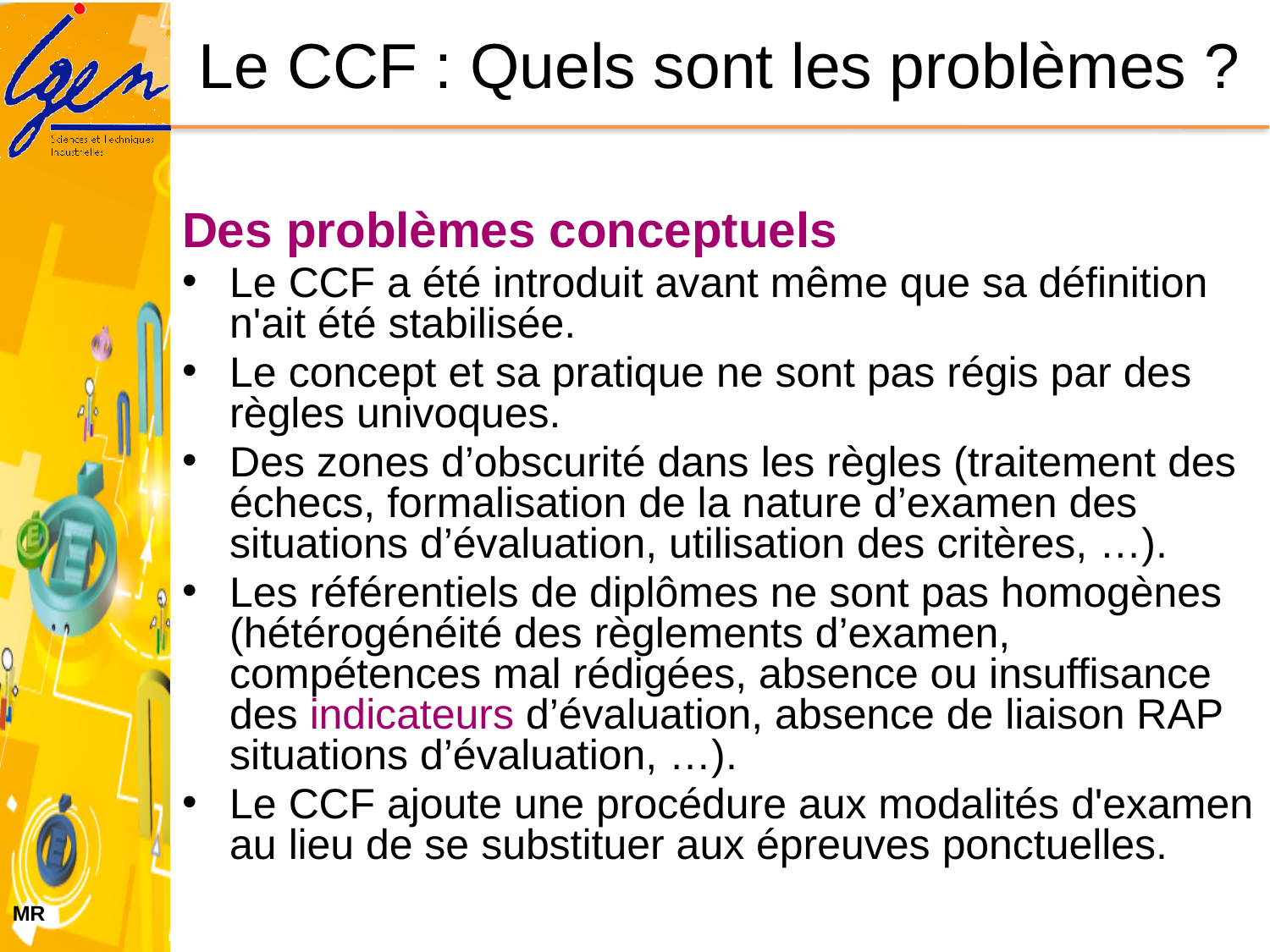

# Le CCF : Quels sont les problèmes ?
Des problèmes conceptuels
Le CCF a été introduit avant même que sa définition n'ait été stabilisée.
Le concept et sa pratique ne sont pas régis par des règles univoques.
Des zones d’obscurité dans les règles (traitement des échecs, formalisation de la nature d’examen des situations d’évaluation, utilisation des critères, …).
Les référentiels de diplômes ne sont pas homogènes (hétérogénéité des règlements d’examen, compétences mal rédigées, absence ou insuffisance des indicateurs d’évaluation, absence de liaison RAP situations d’évaluation, …).
Le CCF ajoute une procédure aux modalités d'examen au lieu de se substituer aux épreuves ponctuelles.